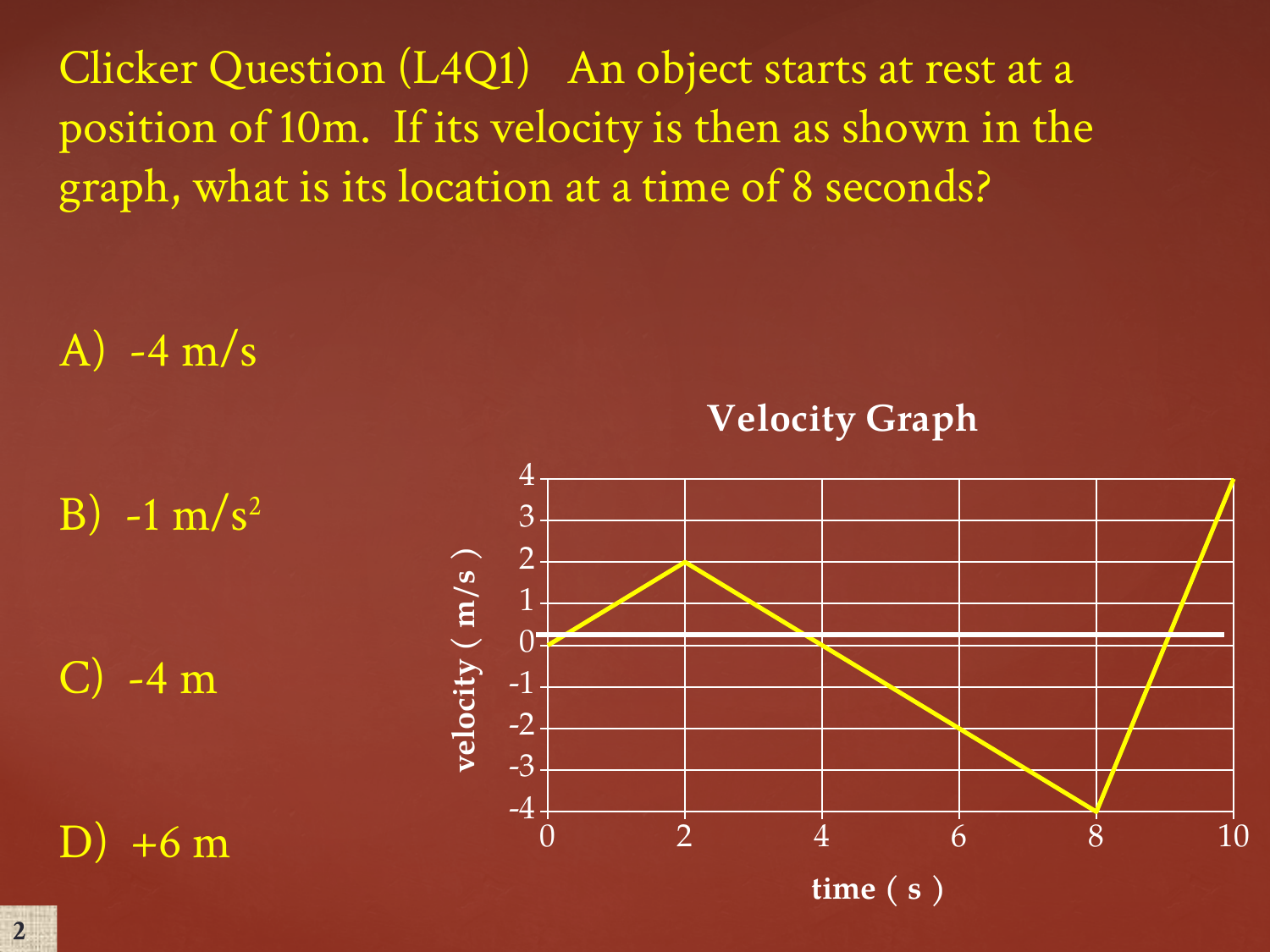

Clicker Question (L4Q1)	An object starts at rest at a position of 10m.  If its velocity is then as shown in the graph, what is its location at a time of 8 seconds?
A)  -4 m/s

### Chart: Velocity Graph

| Category | velocity ( m/s ) |
|---|---|
B)  -1 m/s2
C)  -4 m
D)  +6 m
2